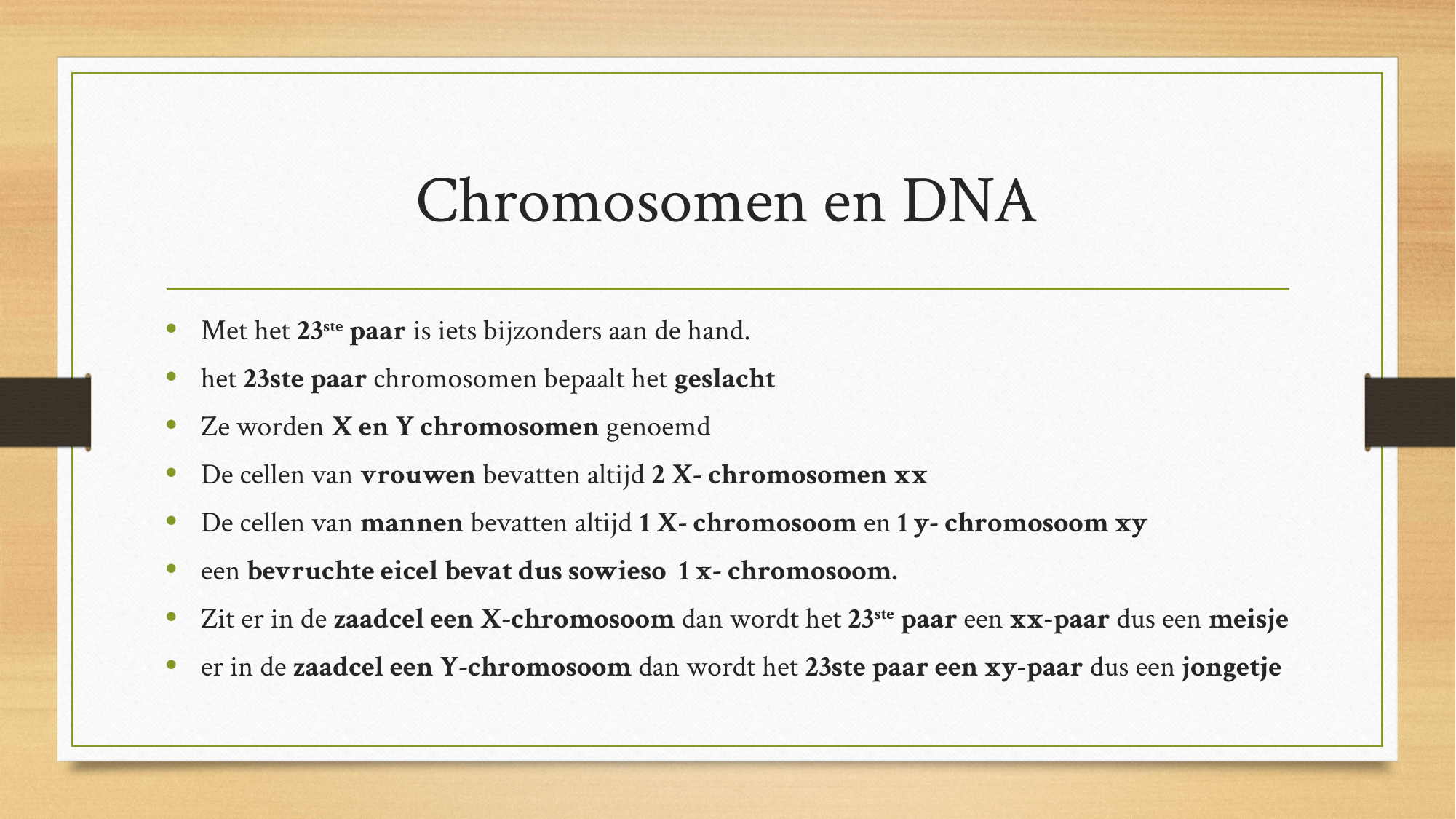

# Chromosomen en DNA
Met het 23ste paar is iets bijzonders aan de hand.
het 23ste paar chromosomen bepaalt het geslacht
Ze worden X en Y chromosomen genoemd
De cellen van vrouwen bevatten altijd 2 X- chromosomen xx
De cellen van mannen bevatten altijd 1 X- chromosoom en 1 y- chromosoom xy
een bevruchte eicel bevat dus sowieso  1 x- chromosoom.
Zit er in de zaadcel een X-chromosoom dan wordt het 23ste paar een xx-paar dus een meisje
er in de zaadcel een Y-chromosoom dan wordt het 23ste paar een xy-paar dus een jongetje